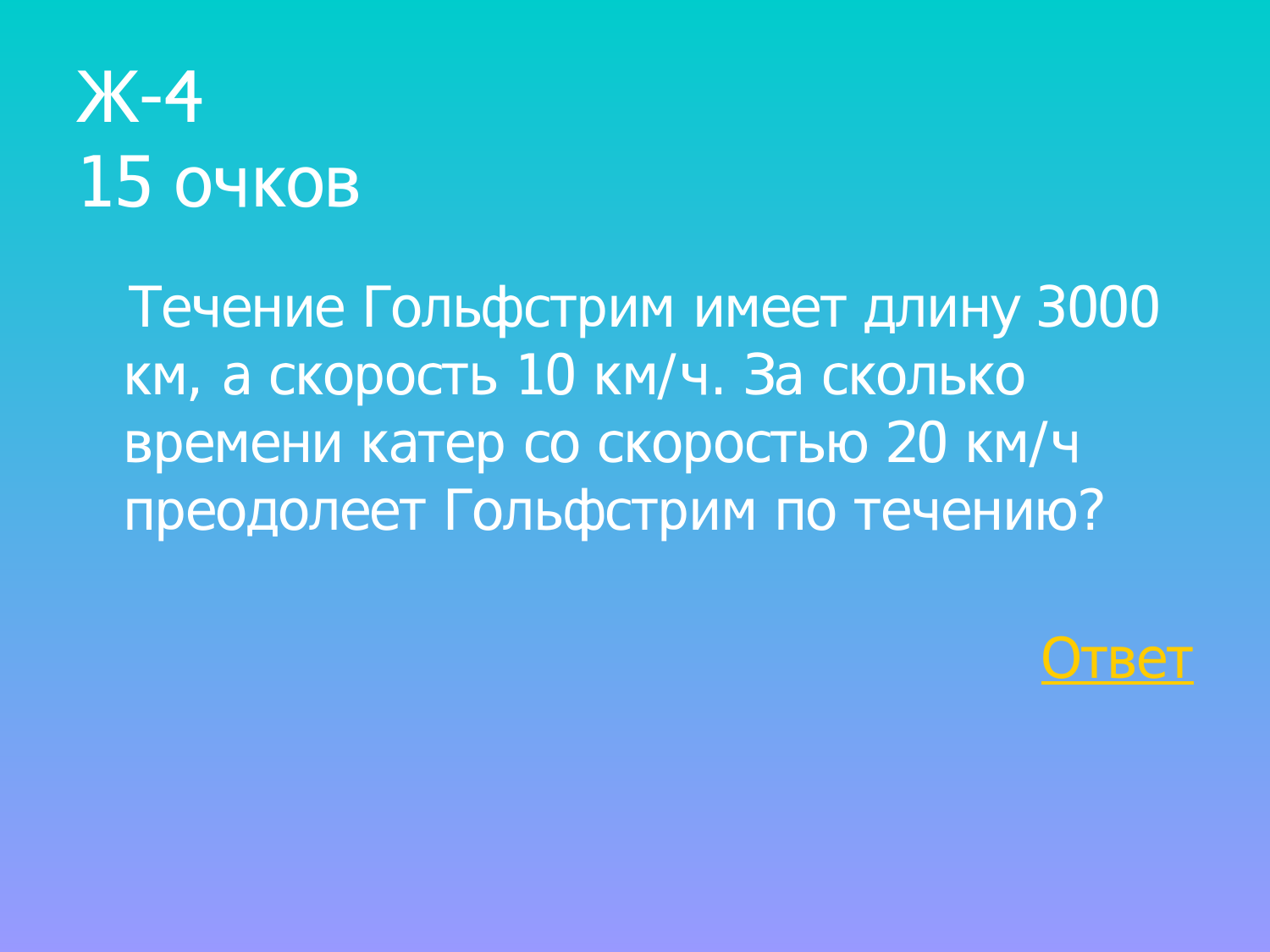

# Ж-4 15 очков
   Течение Гольфстрим имеет длину 3000 км, а скорость 10 км/ч. За сколько времени катер со скоростью 20 км/ч преодолеет Гольфстрим по течению?

Ответ